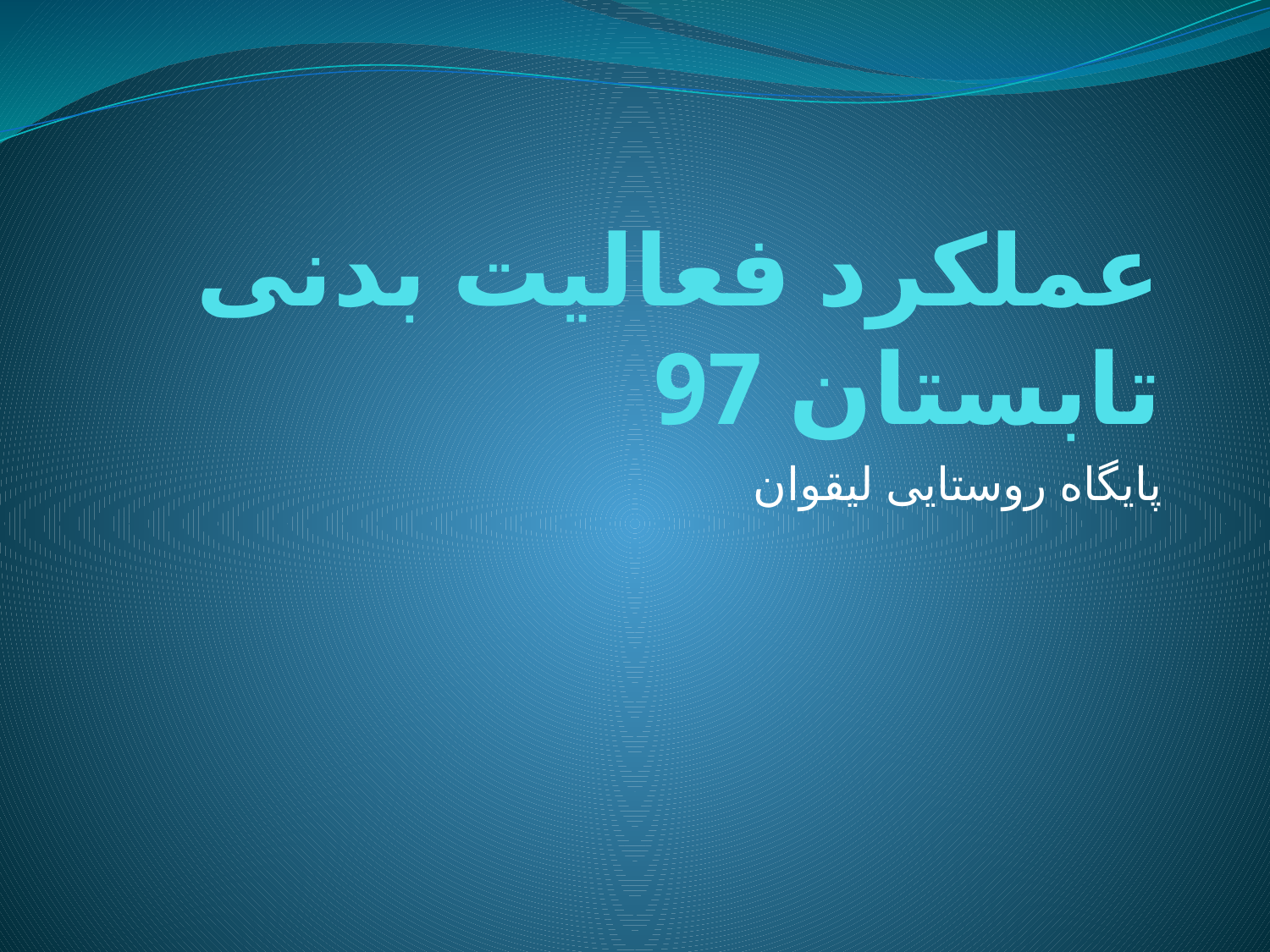

# عملکرد فعالیت بدنی تابستان 97
پایگاه روستایی لیقوان